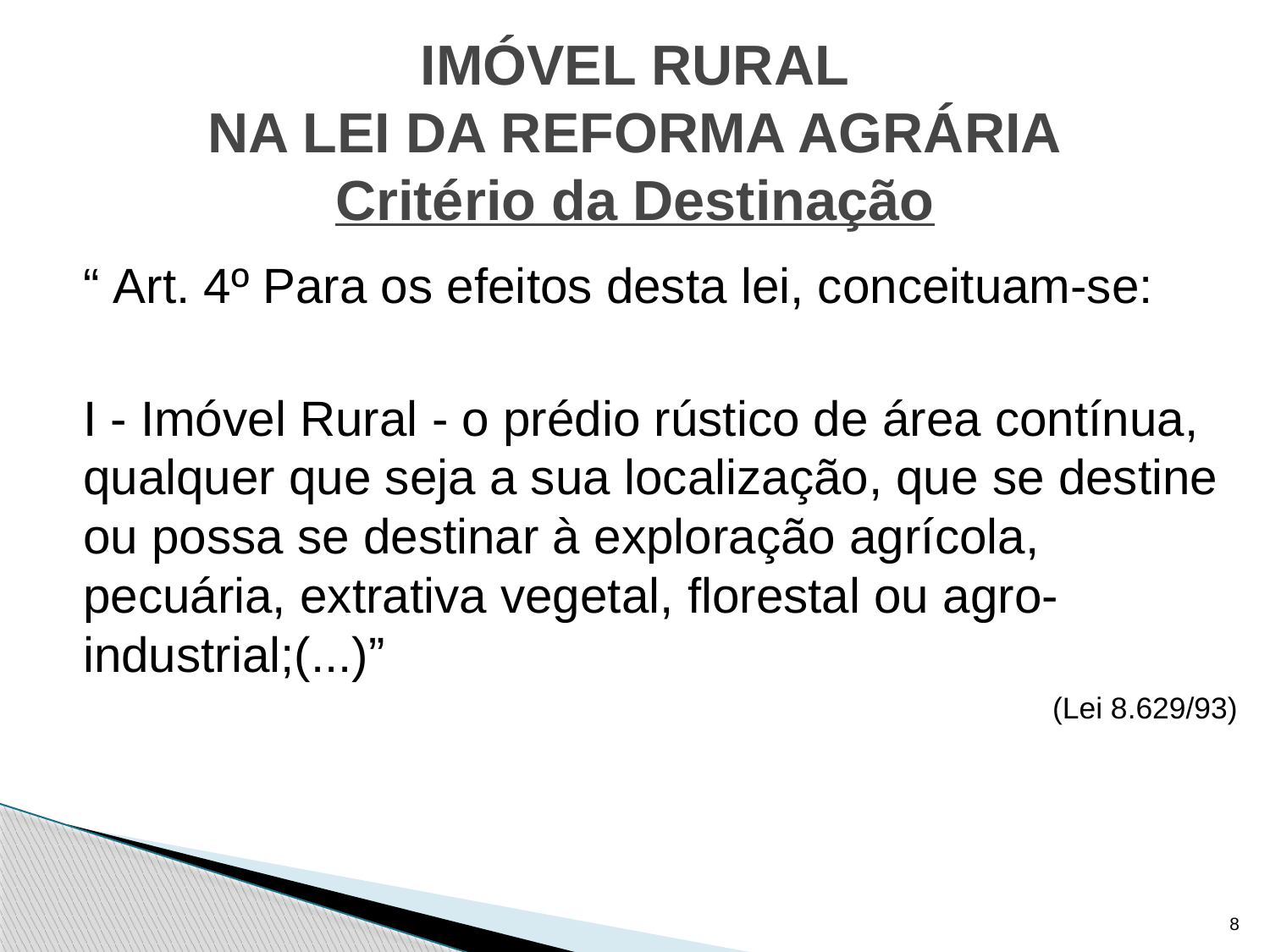

IMÓVEL RURAL
NA LEI DA REFORMA AGRÁRIA
Critério da Destinação

	“ Art. 4º Para os efeitos desta lei, conceituam-se:

	I - Imóvel Rural - o prédio rústico de área contínua, qualquer que seja a sua localização, que se destine ou possa se destinar à exploração agrícola, pecuária, extrativa vegetal, florestal ou agro-industrial;(...)”
 (Lei 8.629/93)
8